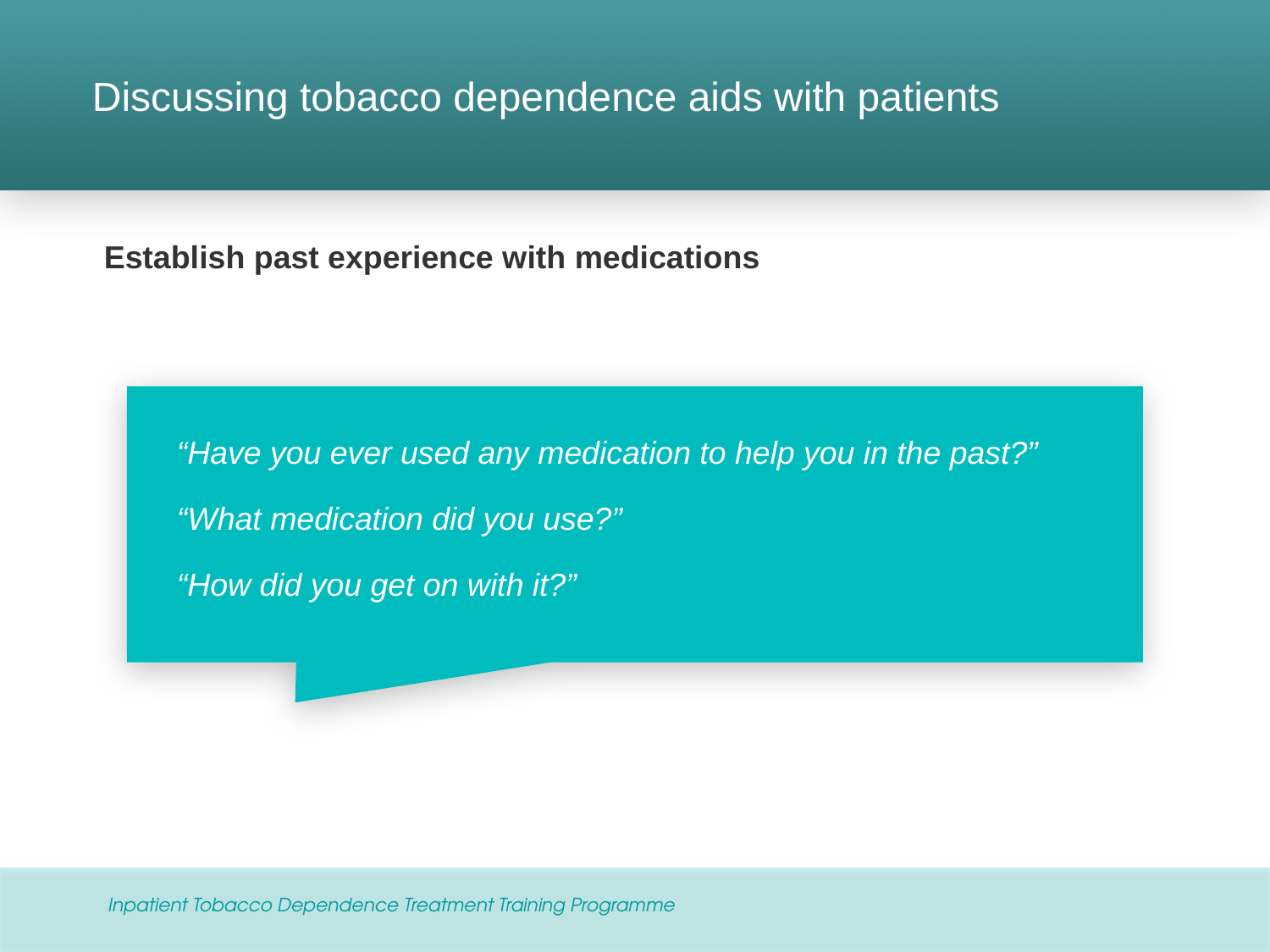

# Discussing tobacco dependence aids with patients
Establish past experience with medications
“Have you ever used any medication to help you in the past?”
“What medication did you use?”
“How did you get on with it?”
Inpatient Tobacco Dependence Treatment Training Programme